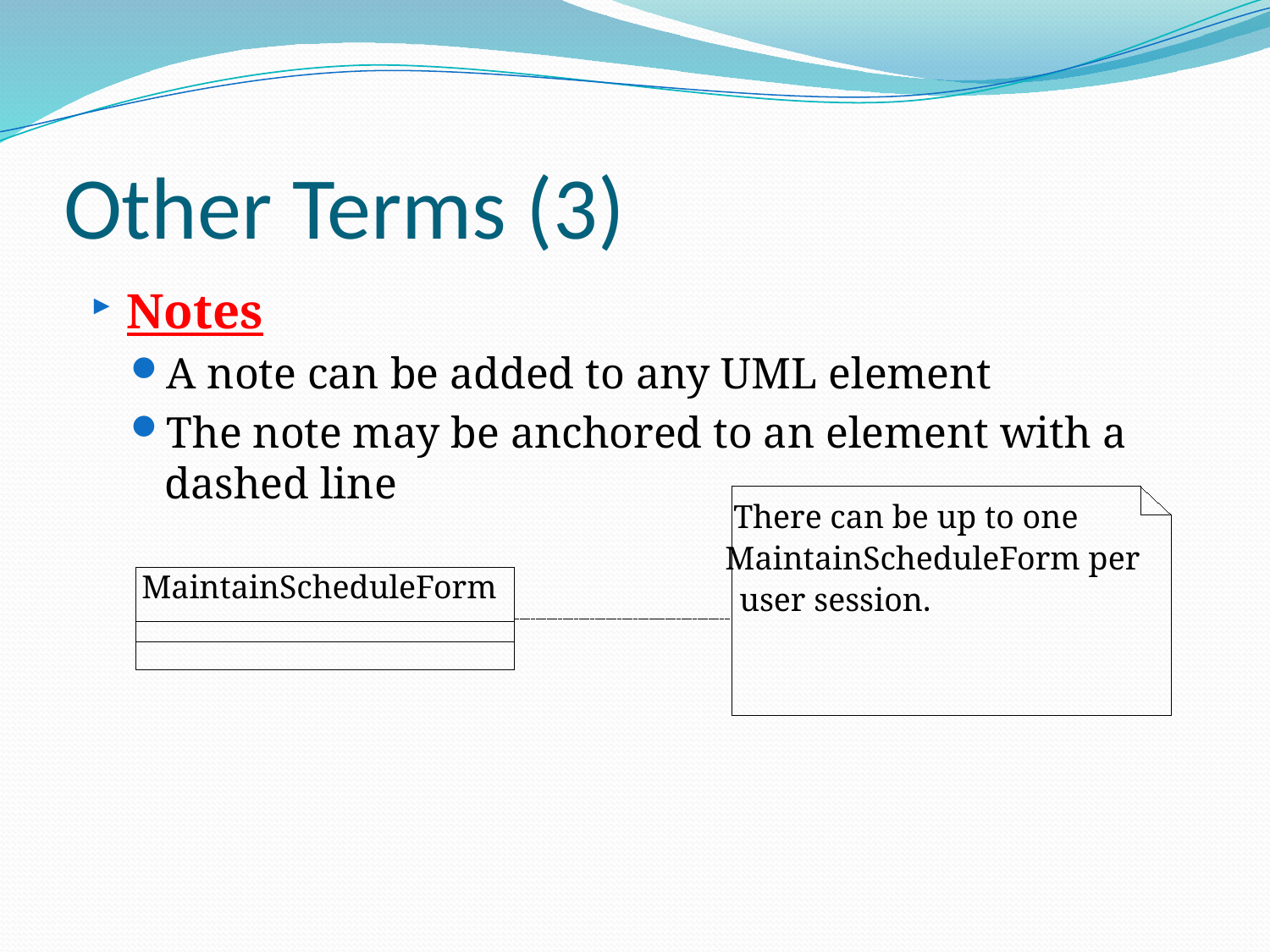

# Other Terms (3)
Notes
A note can be added to any UML element
The note may be anchored to an element with a dashed line

There can be up to one
MaintainScheduleForm per
MaintainScheduleForm
user session.